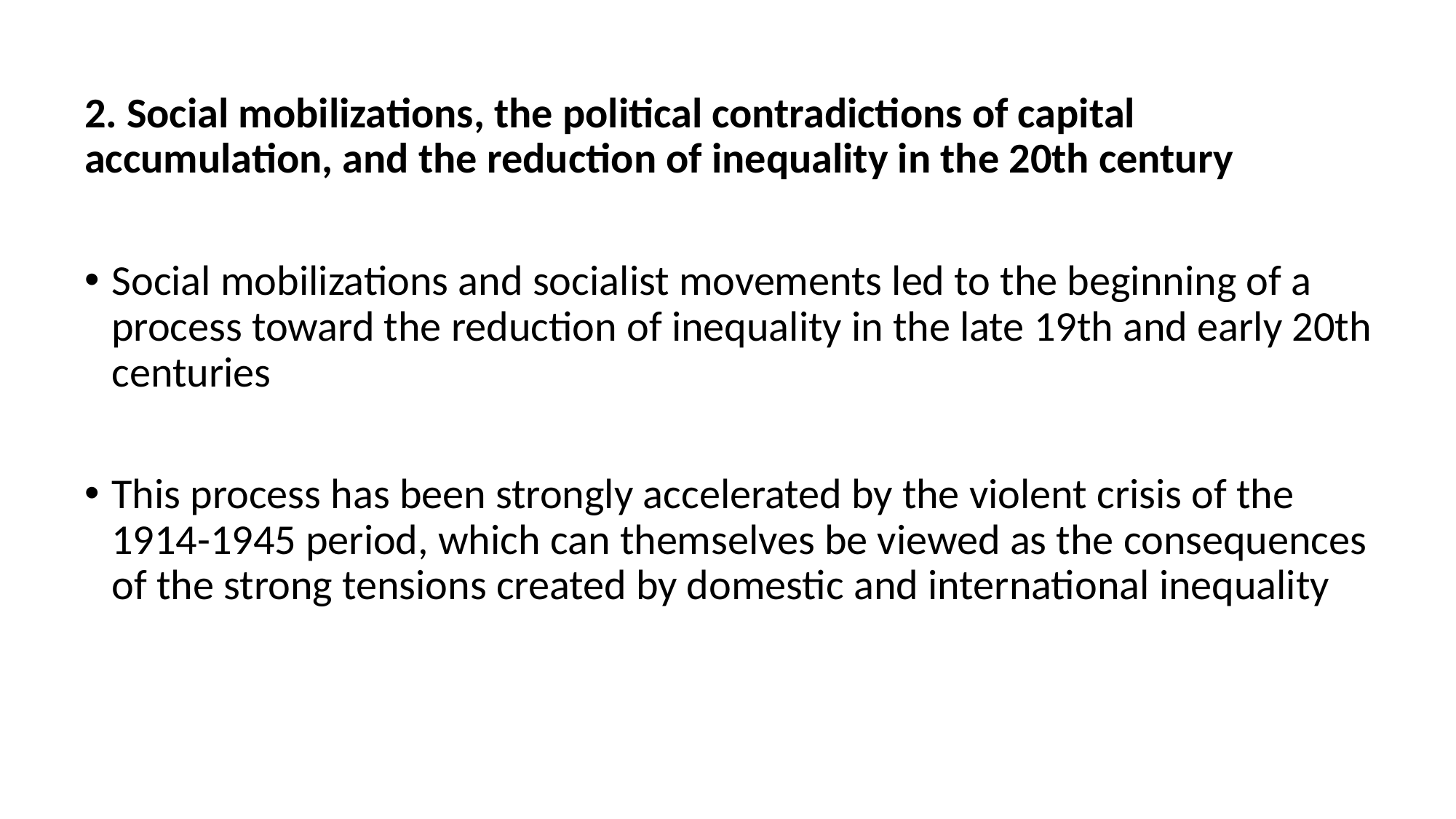

2. Social mobilizations, the political contradictions of capital accumulation, and the reduction of inequality in the 20th century

Social mobilizations and socialist movements led to the beginning of a process toward the reduction of inequality in the late 19th and early 20th centuries

This process has been strongly accelerated by the violent crisis of the 1914-1945 period, which can themselves be viewed as the consequences of the strong tensions created by domestic and international inequality